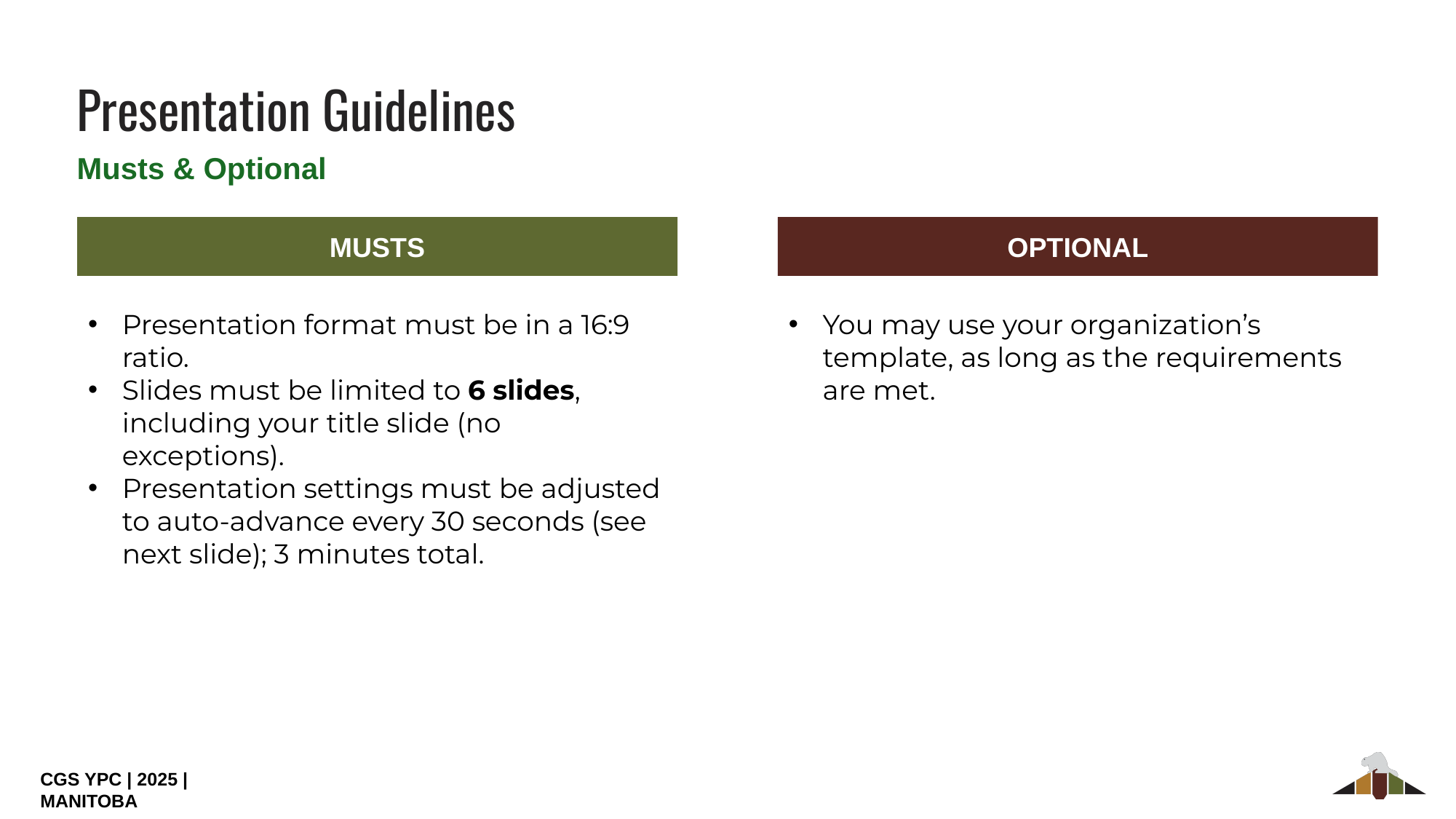

# Presentation Guidelines
Musts & Optional
MUSTS
OPTIONAL
Presentation format must be in a 16:9 ratio.
Slides must be limited to 6 slides, including your title slide (no exceptions).
Presentation settings must be adjusted to auto-advance every 30 seconds (see next slide); 3 minutes total.

You may use your organization’s template, as long as the requirements are met.